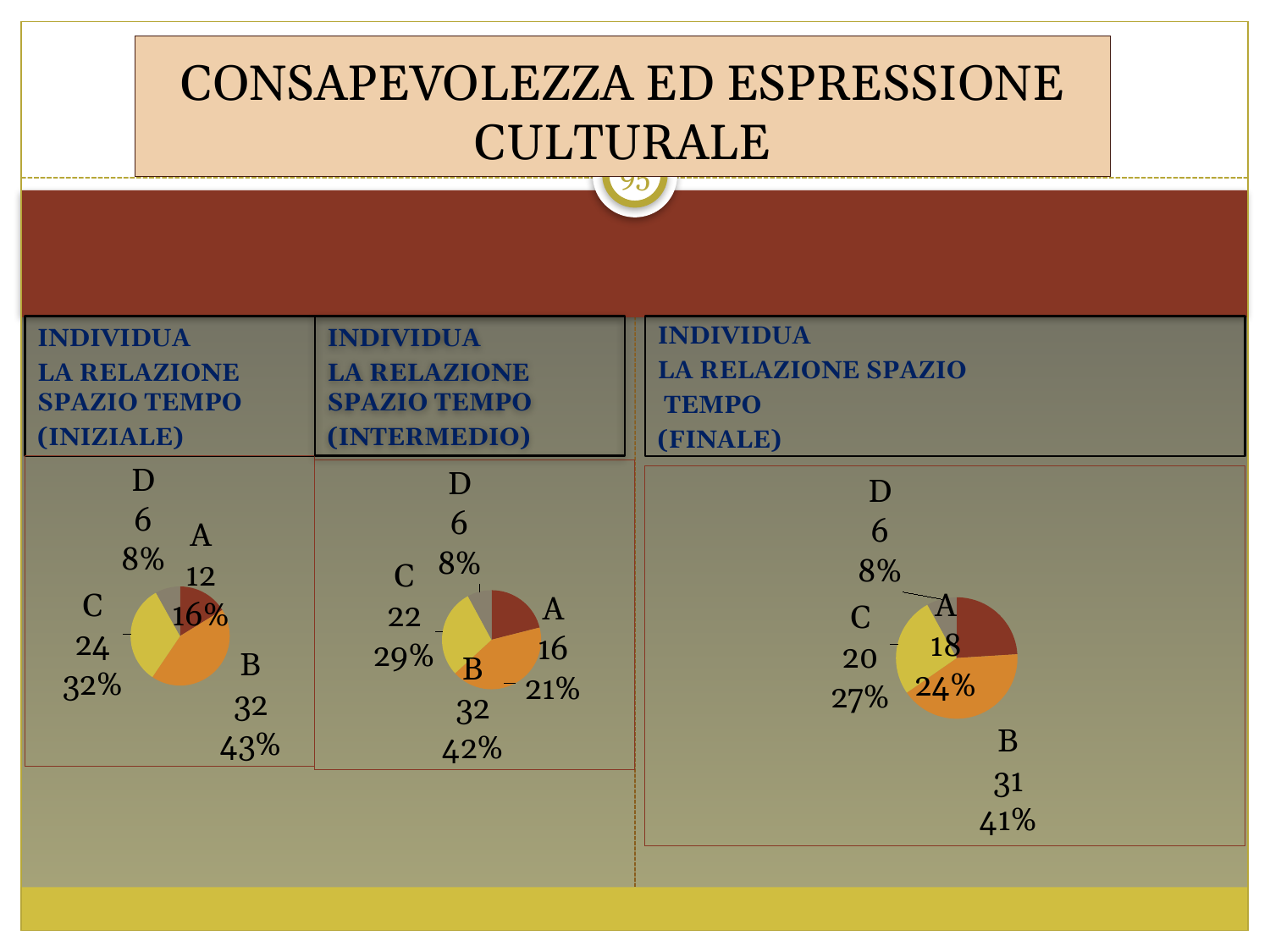

# CONSAPEVOLEZZA ED ESPRESSIONE CULTURALE
95
INDIVIDUA
LA RELAZIONE SPAZIO TEMPO
(INIZIALE)
INDIVIDUA
LA RELAZIONE SPAZIO TEMPO
(INTERMEDIO)
INDIVIDUA
LA RELAZIONE SPAZIO
 TEMPO
(FINALE)

### Chart

| Category | Vendite |
|---|---|
| A | 12.0 |
| B | 32.0 |
| C | 24.0 |
| D | 6.0 |

### Chart

| Category | Vendite |
|---|---|
| A | 16.0 |
| B | 32.0 |
| C | 22.0 |
| D | 6.0 |

### Chart

| Category | Vendite |
|---|---|
| A | 18.0 |
| B | 31.0 |
| C | 20.0 |
| D | 6.0 |